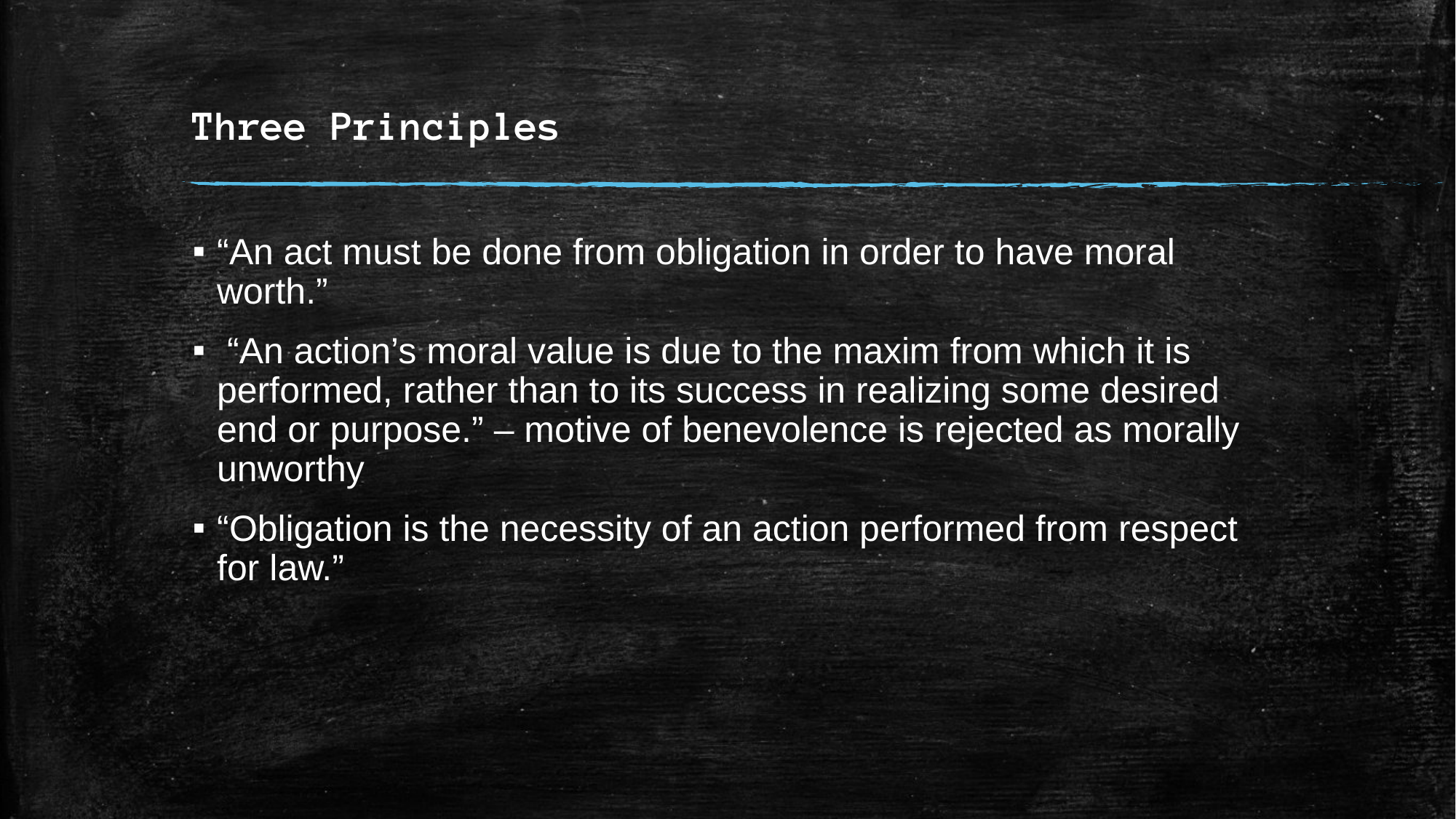

# Three Principles
“An act must be done from obligation in order to have moral worth.”
 “An action’s moral value is due to the maxim from which it is performed, rather than to its success in realizing some desired end or purpose.” – motive of benevolence is rejected as morally unworthy
“Obligation is the necessity of an action performed from respect for law.”